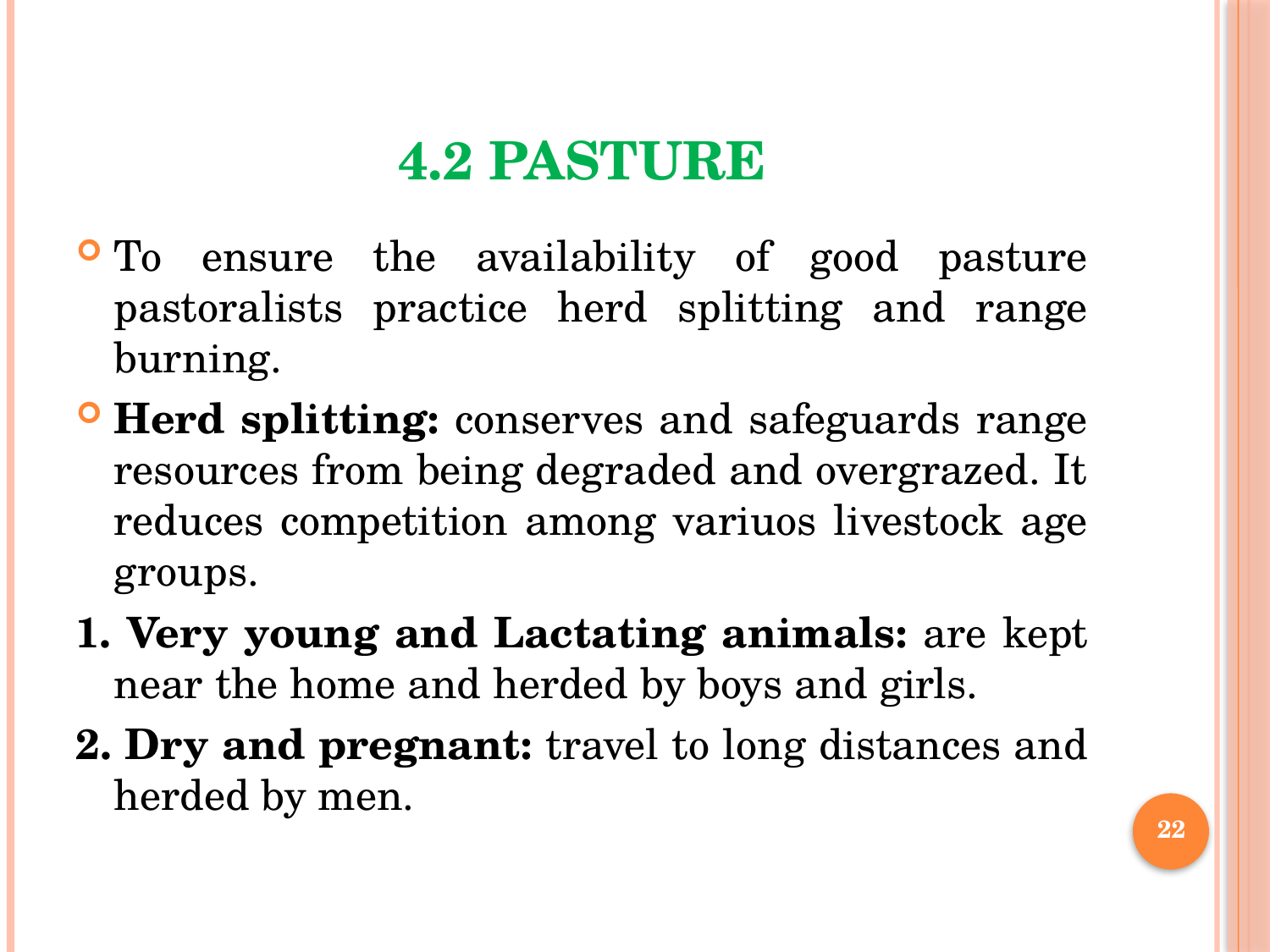

# 4.2 Pasture
To ensure the availability of good pasture pastoralists practice herd splitting and range burning.
Herd splitting: conserves and safeguards range resources from being degraded and overgrazed. It reduces competition among variuos livestock age groups.
1. Very young and Lactating animals: are kept near the home and herded by boys and girls.
2. Dry and pregnant: travel to long distances and herded by men.

22